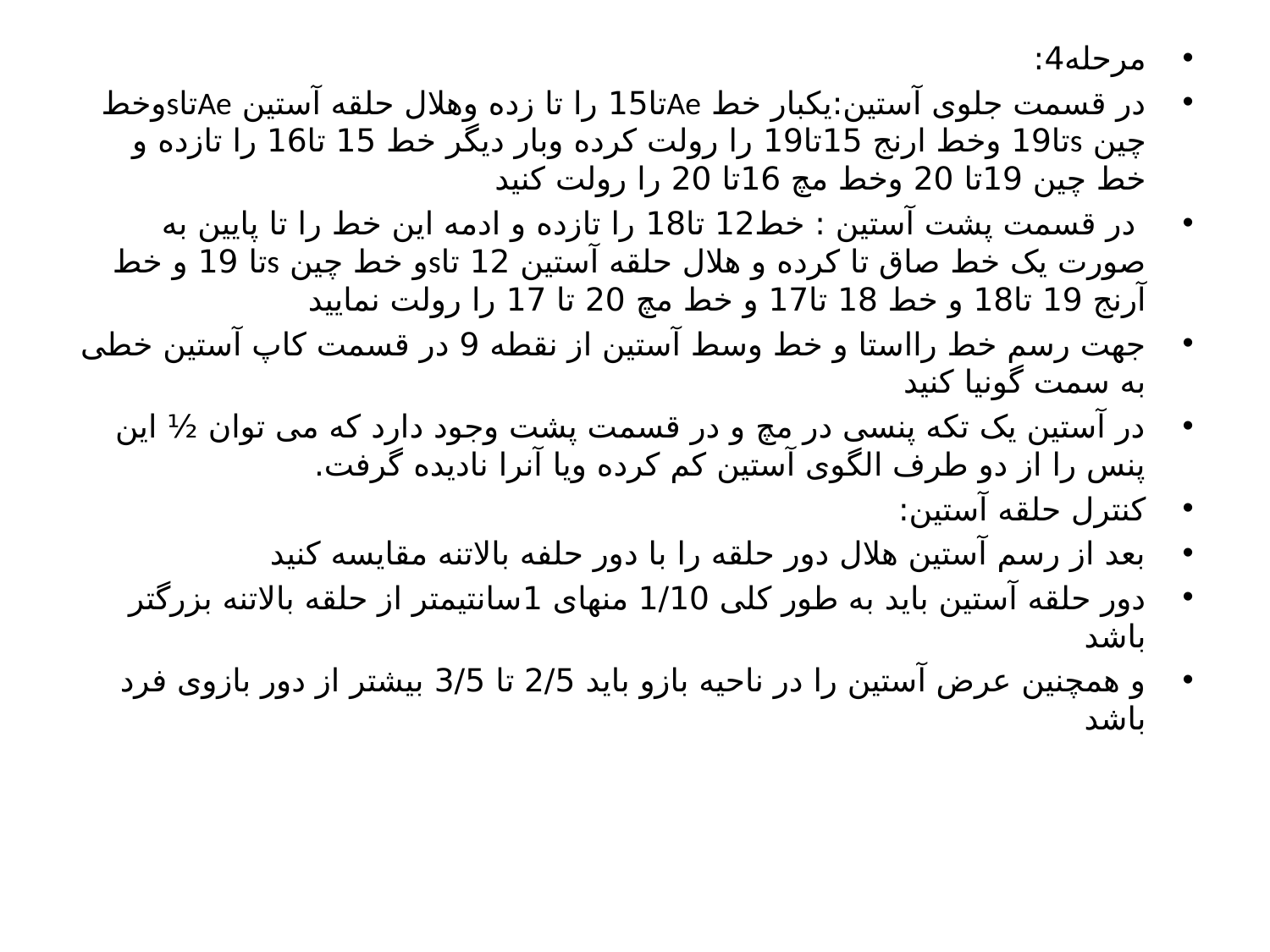

مرحله4:
در قسمت جلوی آستین:یکبار خط Aeتا15 را تا زده وهلال حلقه آستین Aeتاsوخط چین sتا19 وخط ارنج 15تا19 را رولت کرده وبار دیگر خط 15 تا16 را تازده و خط چین 19تا 20 وخط مچ 16تا 20 را رولت کنید
 در قسمت پشت آستین : خط12 تا18 را تازده و ادمه این خط را تا پایین به صورت یک خط صاق تا کرده و هلال حلقه آستین 12 تاsو خط چین sتا 19 و خط آرنج 19 تا18 و خط 18 تا17 و خط مچ 20 تا 17 را رولت نمایید
جهت رسم خط رااستا و خط وسط آستین از نقطه 9 در قسمت کاپ آستین خطی به سمت گونیا کنید
در آستین یک تکه پنسی در مچ و در قسمت پشت وجود دارد که می توان ½ این پنس را از دو طرف الگوی آستین کم کرده ویا آنرا نادیده گرفت.
کنترل حلقه آستین:
بعد از رسم آستین هلال دور حلقه را با دور حلفه بالاتنه مقایسه کنید
دور حلقه آستین باید به طور کلی 1/10 منهای 1سانتیمتر از حلقه بالاتنه بزرگتر باشد
و همچنین عرض آستین را در ناحیه بازو باید 2/5 تا 3/5 بیشتر از دور بازوی فرد باشد